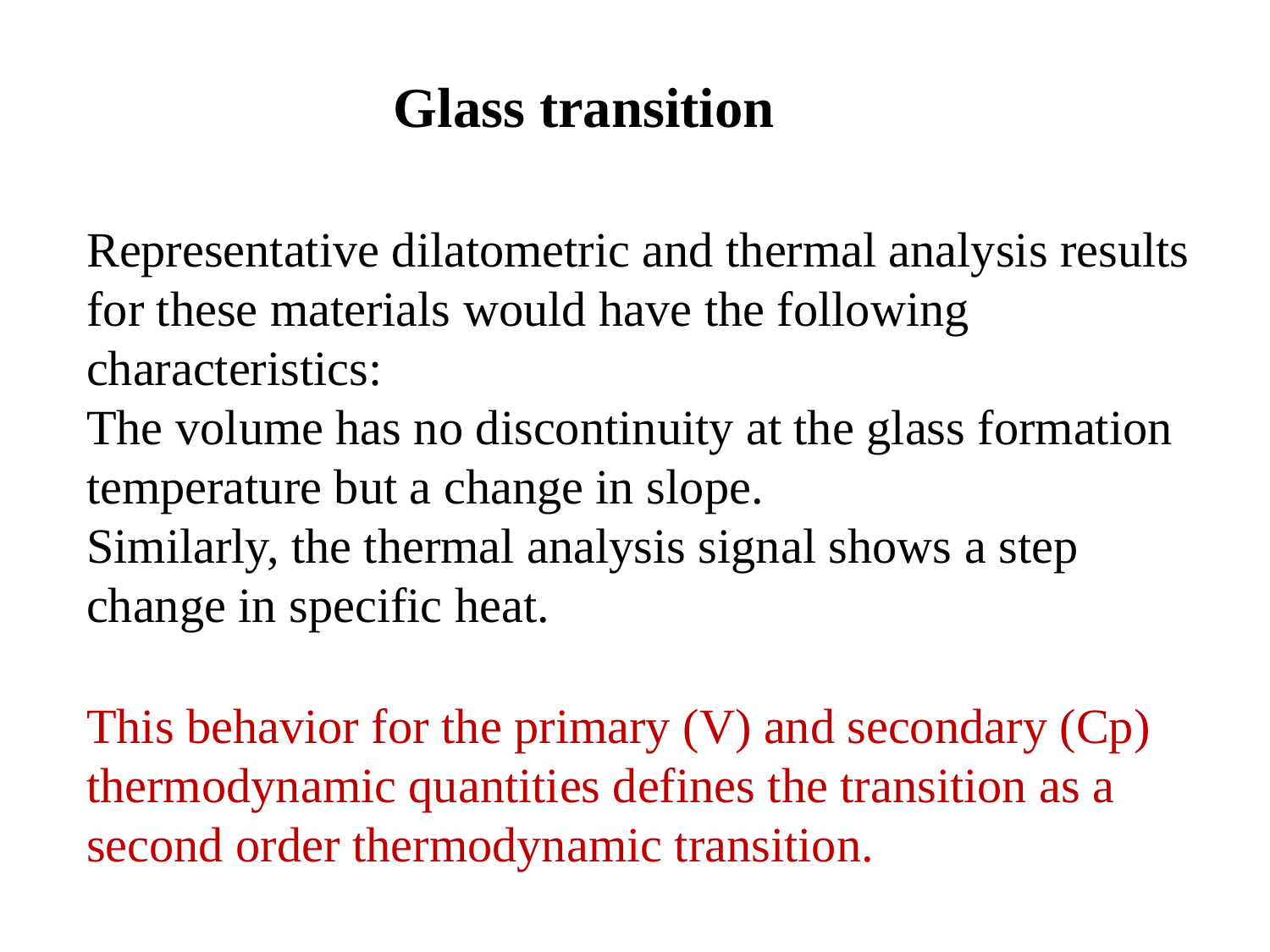

Glass transition
Representative dilatometric and thermal analysis results for these materials would have the following characteristics:
The volume has no discontinuity at the glass formation temperature but a change in slope.
Similarly, the thermal analysis signal shows a step change in specific heat.
This behavior for the primary (V) and secondary (Cp) thermodynamic quantities defines the transition as a second order thermodynamic transition.